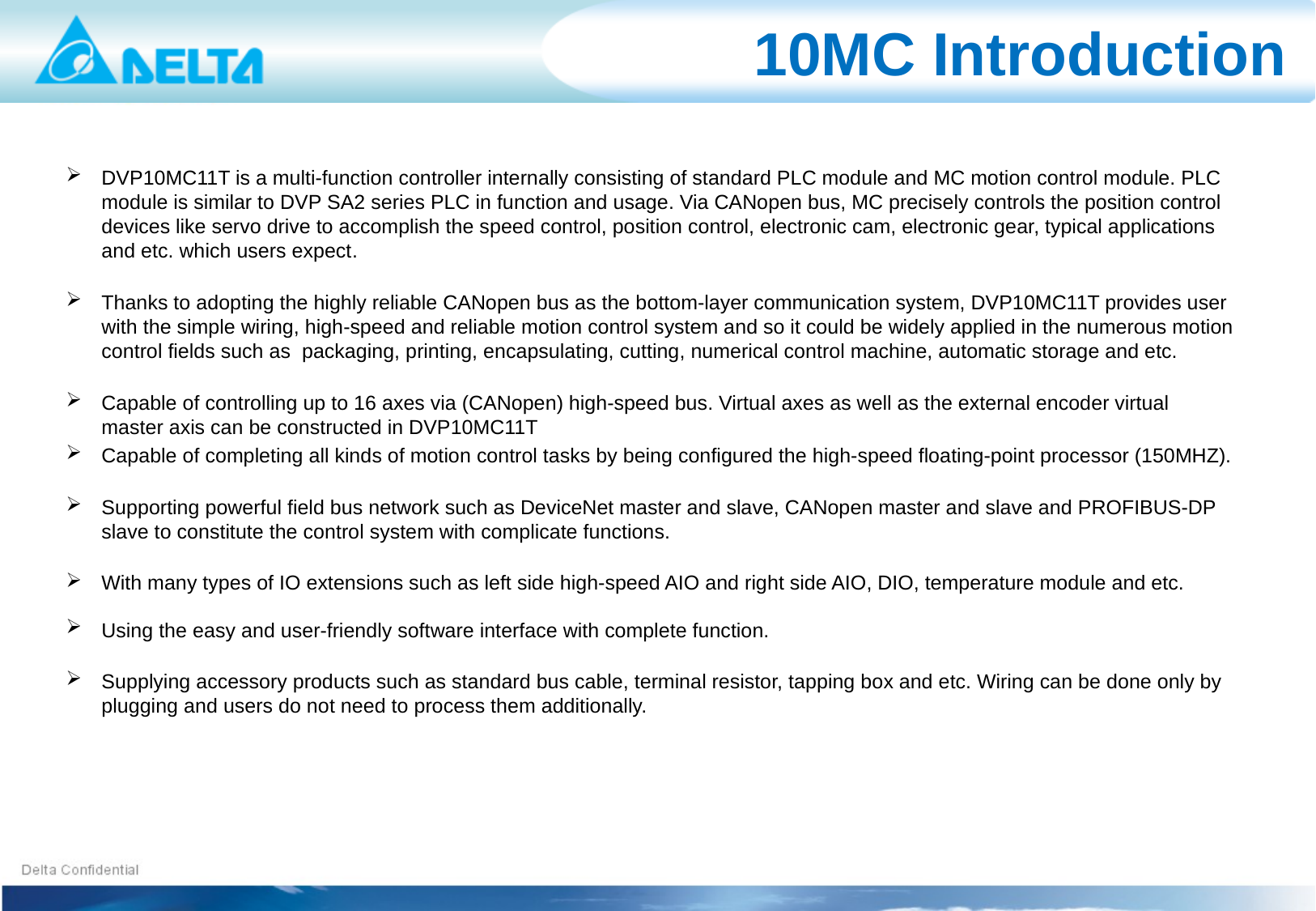

# 10MC Introduction
DVP10MC11T is a multi-function controller internally consisting of standard PLC module and MC motion control module. PLC module is similar to DVP SA2 series PLC in function and usage. Via CANopen bus, MC precisely controls the position control devices like servo drive to accomplish the speed control, position control, electronic cam, electronic gear, typical applications and etc. which users expect.

Thanks to adopting the highly reliable CANopen bus as the bottom-layer communication system, DVP10MC11T provides user with the simple wiring, high-speed and reliable motion control system and so it could be widely applied in the numerous motion control fields such as  packaging, printing, encapsulating, cutting, numerical control machine, automatic storage and etc.

Capable of controlling up to 16 axes via (CANopen) high-speed bus. Virtual axes as well as the external encoder virtual master axis can be constructed in DVP10MC11T
Capable of completing all kinds of motion control tasks by being configured the high-speed floating-point processor (150MHZ).

Supporting powerful field bus network such as DeviceNet master and slave, CANopen master and slave and PROFIBUS-DP slave to constitute the control system with complicate functions.

With many types of IO extensions such as left side high-speed AIO and right side AIO, DIO, temperature module and etc.

Using the easy and user-friendly software interface with complete function.

Supplying accessory products such as standard bus cable, terminal resistor, tapping box and etc. Wiring can be done only by plugging and users do not need to process them additionally.